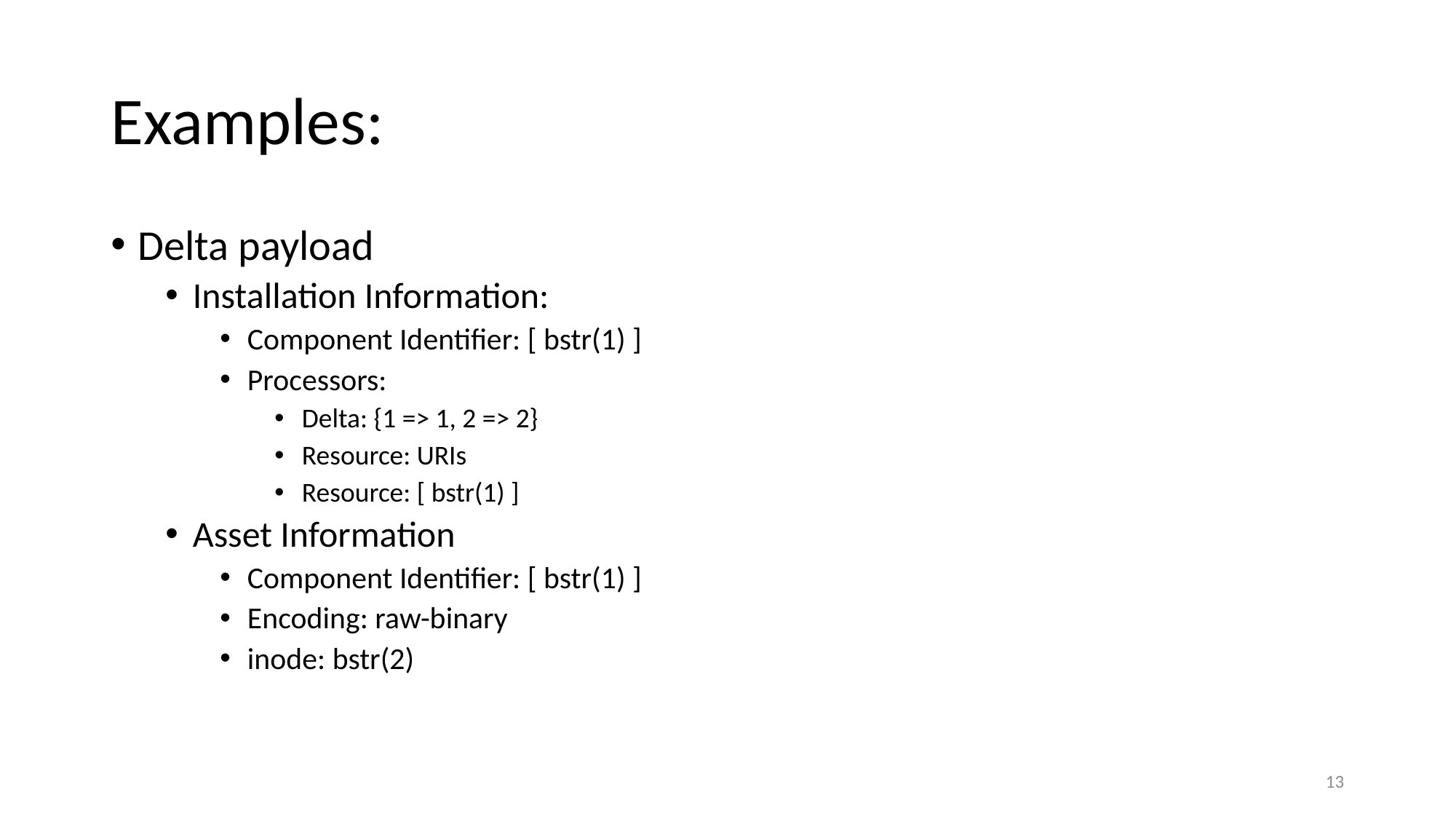

# Examples:
Delta payload
Installation Information:
Component Identifier: [ bstr(1) ]
Processors:
Delta: {1 => 1, 2 => 2}
Resource: URIs
Resource: [ bstr(1) ]
Asset Information
Component Identifier: [ bstr(1) ]
Encoding: raw-binary
inode: bstr(2)

13